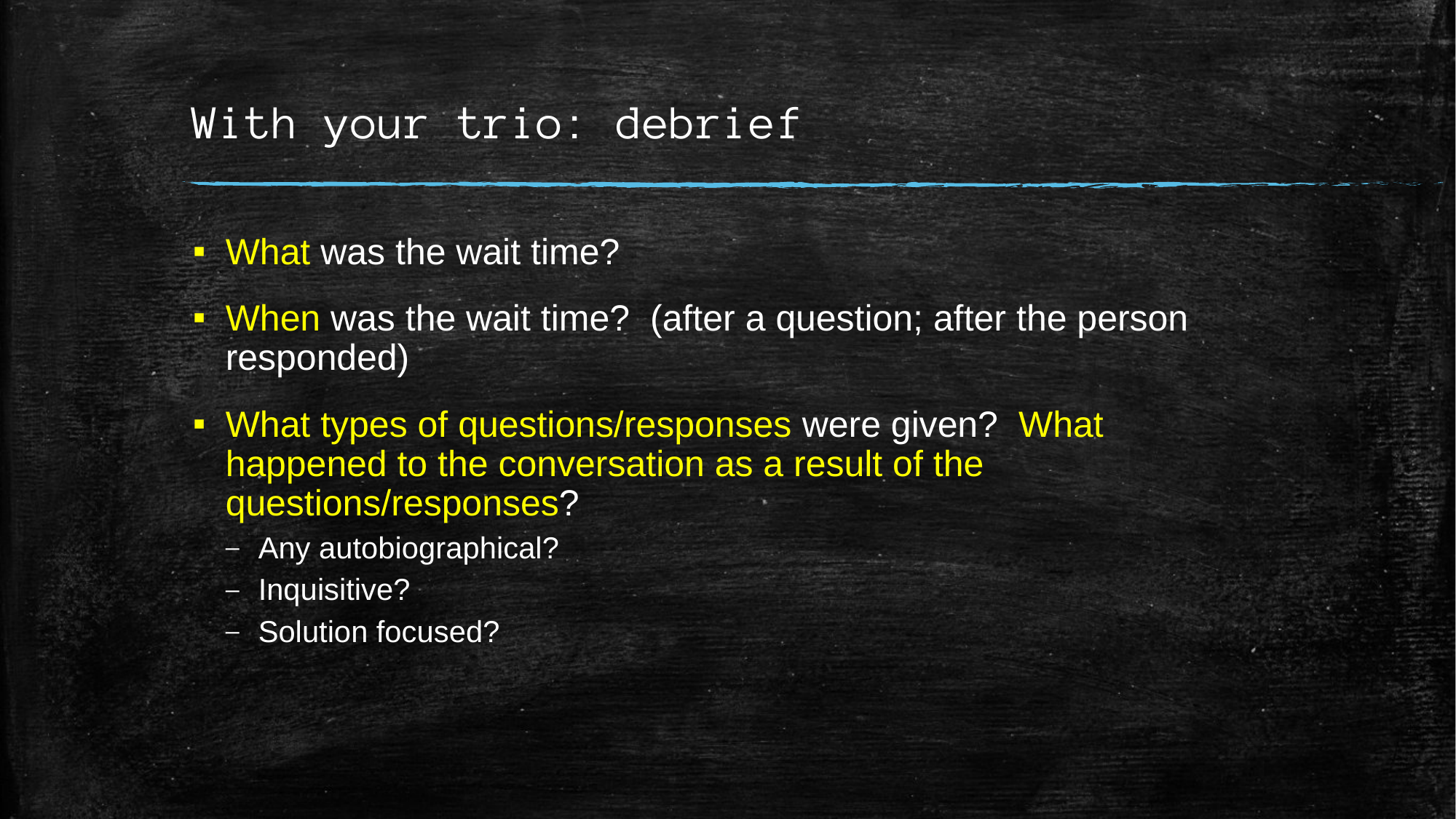

# With your trio: debrief
What was the wait time?
When was the wait time?  (after a question; after the person responded)
What types of questions/responses were given?  What happened to the conversation as a result of the questions/responses?
Any autobiographical?
Inquisitive?
Solution focused?